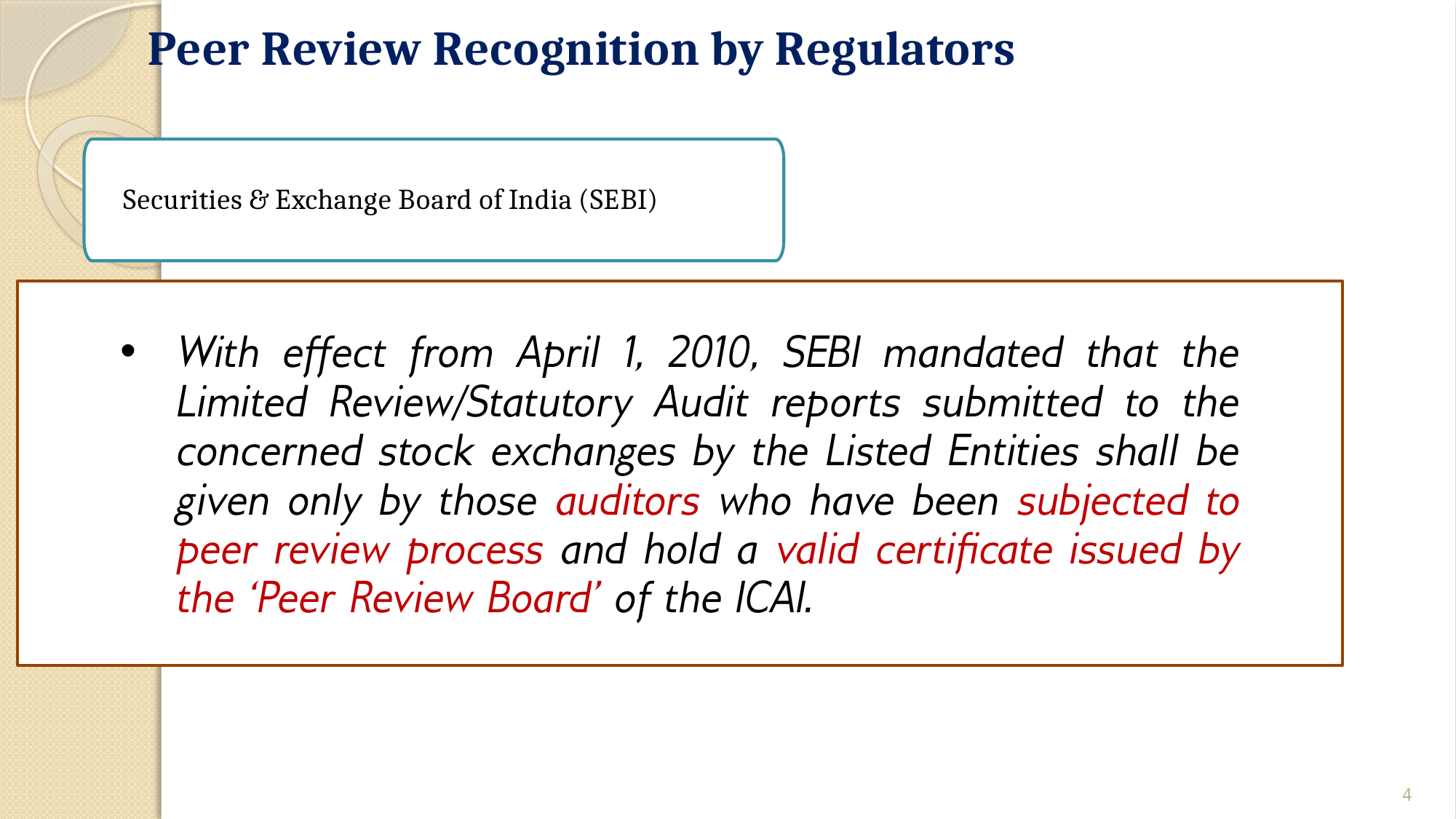

Peer Review Recognition by Regulators
Securities & Exchange Board of India (SEBI)
With effect from April 1, 2010, SEBI mandated that the Limited Review/Statutory Audit reports submitted to the concerned stock exchanges by the Listed Entities shall be given only by those auditors who have been subjected to peer review process and hold a valid certificate issued by the ‘Peer Review Board’ of the ICAI.
4